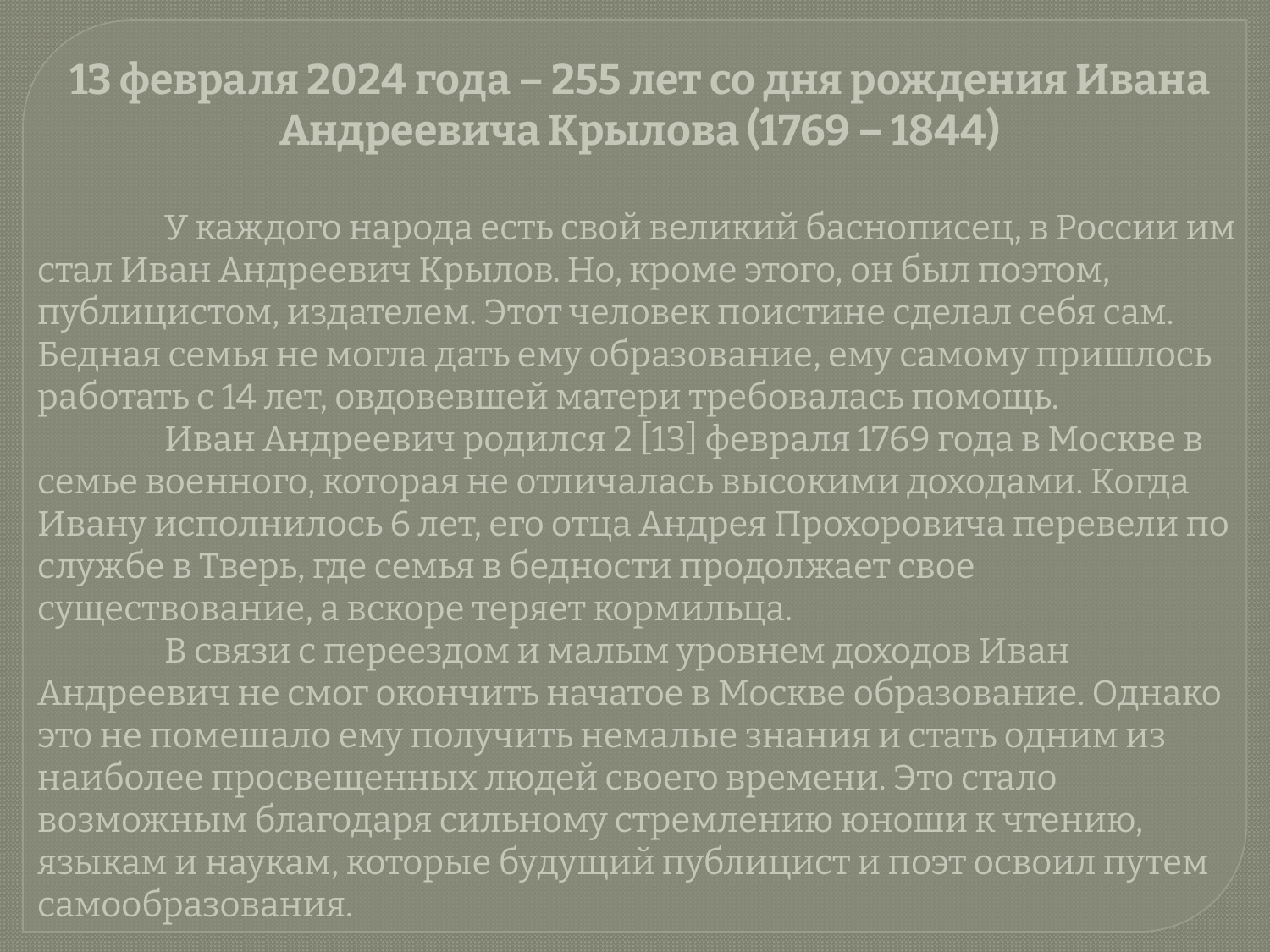

13 февраля 2024 года – 255 лет со дня рождения Ивана Андреевича Крылова (1769 – 1844)

	У каждого народа есть свой великий баснописец, в России им стал Иван Андреевич Крылов. Но, кроме этого, он был поэтом, публицистом, издателем. Этот человек поистине сделал себя сам. Бедная семья не могла дать ему образование, ему самому пришлось работать с 14 лет, овдовевшей матери требовалась помощь.
	Иван Андреевич родился 2 [13] февраля 1769 года в Москве в семье военного, которая не отличалась высокими доходами. Когда Ивану исполнилось 6 лет, его отца Андрея Прохоровича перевели по службе в Тверь, где семья в бедности продолжает свое существование, а вскоре теряет кормильца.
	В связи с переездом и малым уровнем доходов Иван Андреевич не смог окончить начатое в Москве образование. Однако это не помешало ему получить немалые знания и стать одним из наиболее просвещенных людей своего времени. Это стало возможным благодаря сильному стремлению юноши к чтению, языкам и наукам, которые будущий публицист и поэт освоил путем самообразования.